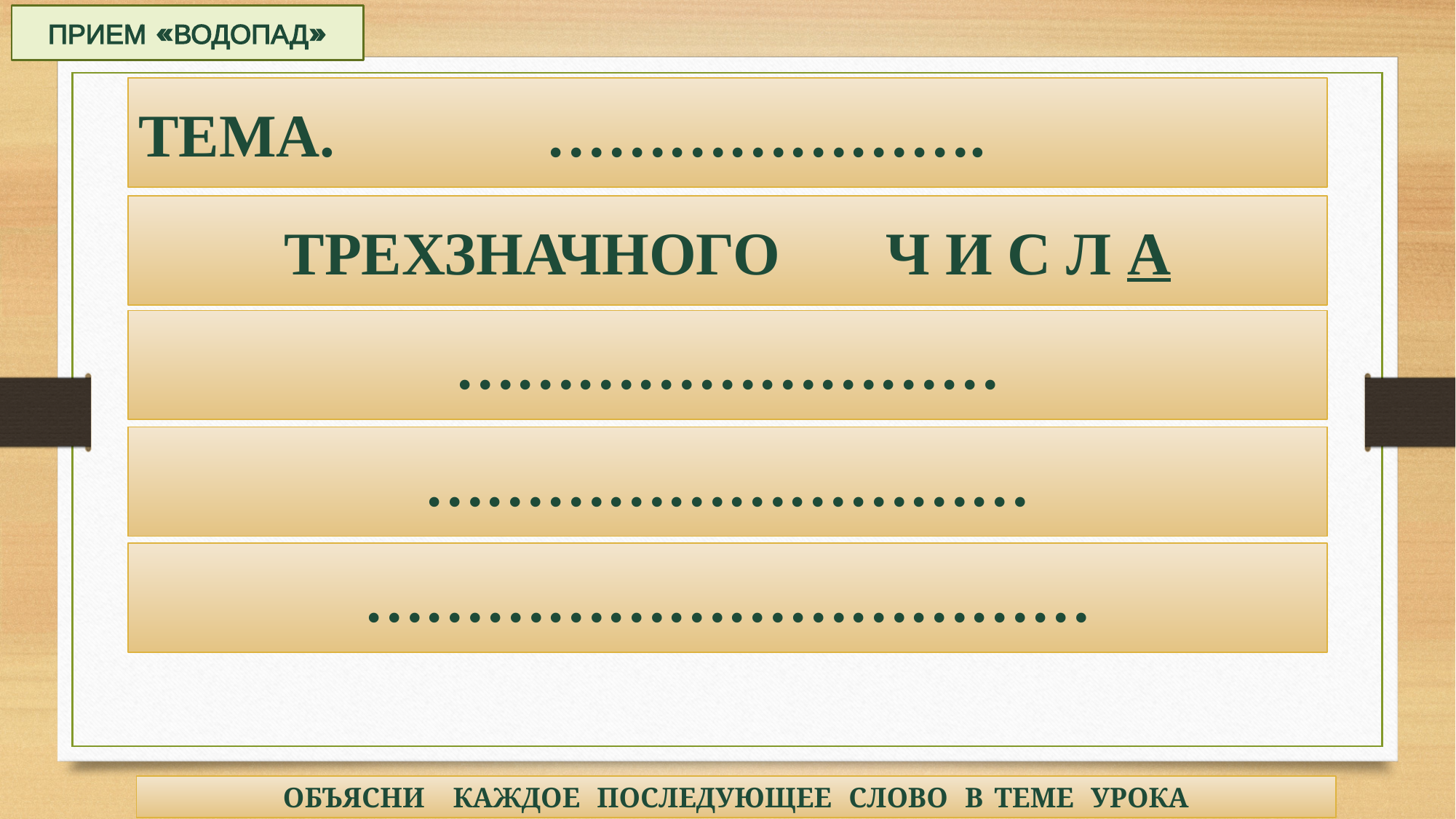

ПРИЕМ «ВОДОПАД»
ТЕМА.              ………………….
ТРЕХЗНАЧНОГО       Ч И С Л А
………………………
…………………………
………………………………
ОБЪЯСНИ     КАЖДОЕ   ПОСЛЕДУЮЩЕЕ   СЛОВО   В  ТЕМЕ   УРОКА